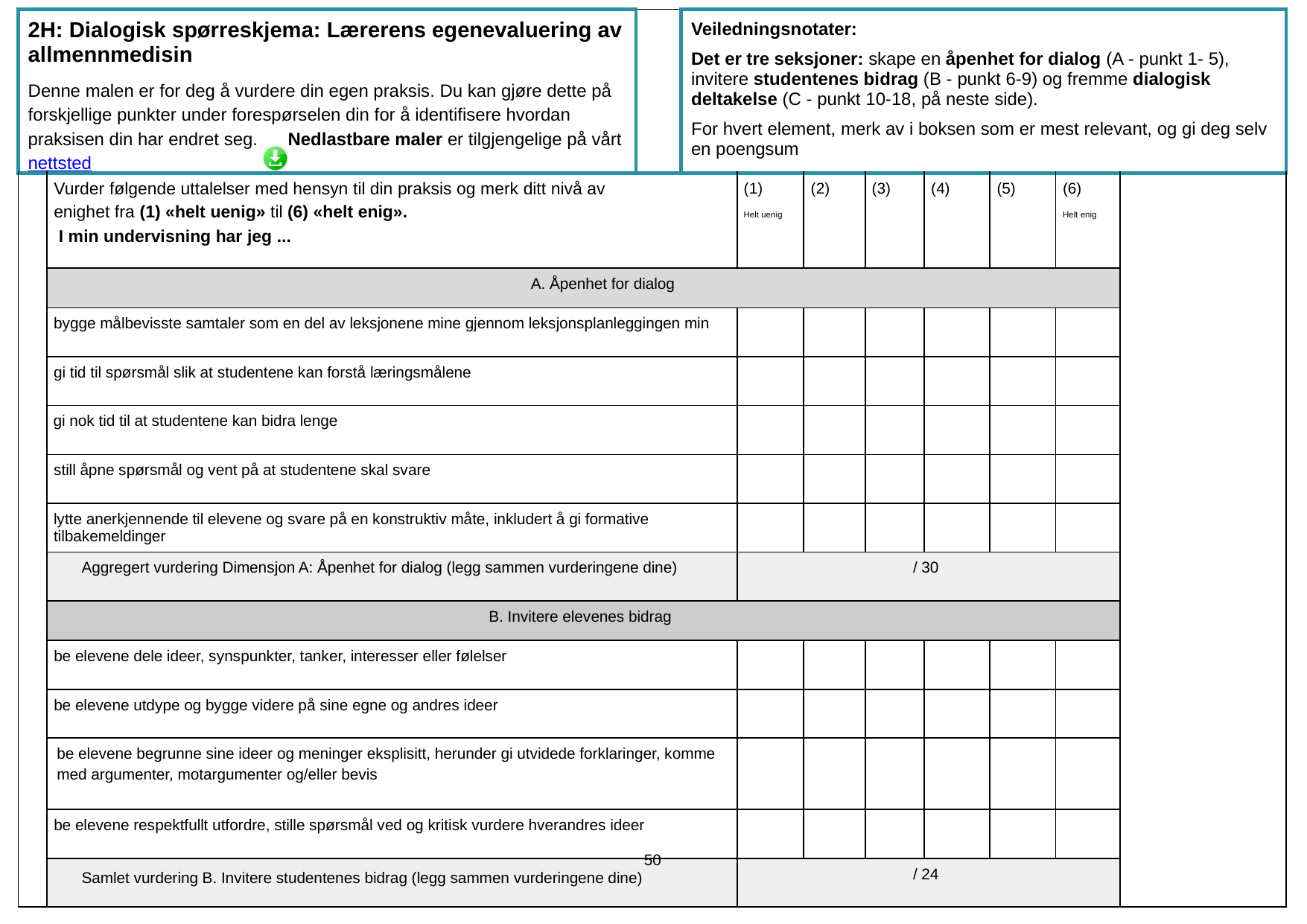

| 2H: Dialogisk spørreskjema: Lærerens egenevaluering av allmennmedisin Denne malen er for deg å vurdere din egen praksis. Du kan gjøre dette på forskjellige punkter under forespørselen din for å identifisere hvordan praksisen din har endret seg. Nedlastbare maler er tilgjengelige på vårt nettsted |  |  | Veiledningsnotater: Det er tre seksjoner: skape en åpenhet for dialog (A - punkt 1- 5), invitere studentenes bidrag (B - punkt 6-9) og fremme dialogisk deltakelse (C - punkt 10-18, på neste side). For hvert element, merk av i boksen som er mest relevant, og gi deg selv en poengsum |  |  |  |  |  |  |  |
| --- | --- | --- | --- | --- | --- | --- | --- | --- | --- | --- |
|  | Vurder følgende uttalelser med hensyn til din praksis og merk ditt nivå av enighet fra (1) «helt uenig» til (6) «helt enig». I min undervisning har jeg ... |  |  | (1) Helt uenig | (2) | (3) | (4) | (5) | (6) Helt enig |  |
|  | A. Åpenhet for dialog |  |  |  |  |  |  |  |  |  |
|  | bygge målbevisste samtaler som en del av leksjonene mine gjennom leksjonsplanleggingen min |  |  |  |  |  |  |  |  |  |
|  | gi tid til spørsmål slik at studentene kan forstå læringsmålene |  |  |  |  |  |  |  |  |  |
|  | gi nok tid til at studentene kan bidra lenge |  |  |  |  |  |  |  |  |  |
|  | still åpne spørsmål og vent på at studentene skal svare |  |  |  |  |  |  |  |  |  |
|  | lytte anerkjennende til elevene og svare på en konstruktiv måte, inkludert å gi formative tilbakemeldinger |  |  |  |  |  |  |  |  |  |
|  | Aggregert vurdering Dimensjon A: Åpenhet for dialog (legg sammen vurderingene dine) |  |  | / 30 |  |  |  |  |  |  |
|  | B. Invitere elevenes bidrag |  |  |  |  |  |  |  |  |  |
|  | be elevene dele ideer, synspunkter, tanker, interesser eller følelser |  |  |  |  |  |  |  |  |  |
|  | be elevene utdype og bygge videre på sine egne og andres ideer |  |  |  |  |  |  |  |  |  |
|  | be elevene begrunne sine ideer og meninger eksplisitt, herunder gi utvidede forklaringer, komme med argumenter, motargumenter og/eller bevis |  |  |  |  |  |  |  |  |  |
|  | be elevene respektfullt utfordre, stille spørsmål ved og kritisk vurdere hverandres ideer |  |  |  |  |  |  |  |  |  |
|  | 50 Samlet vurdering B. Invitere studentenes bidrag (legg sammen vurderingene dine) |  |  | / 24 |  |  |  |  |  |  |